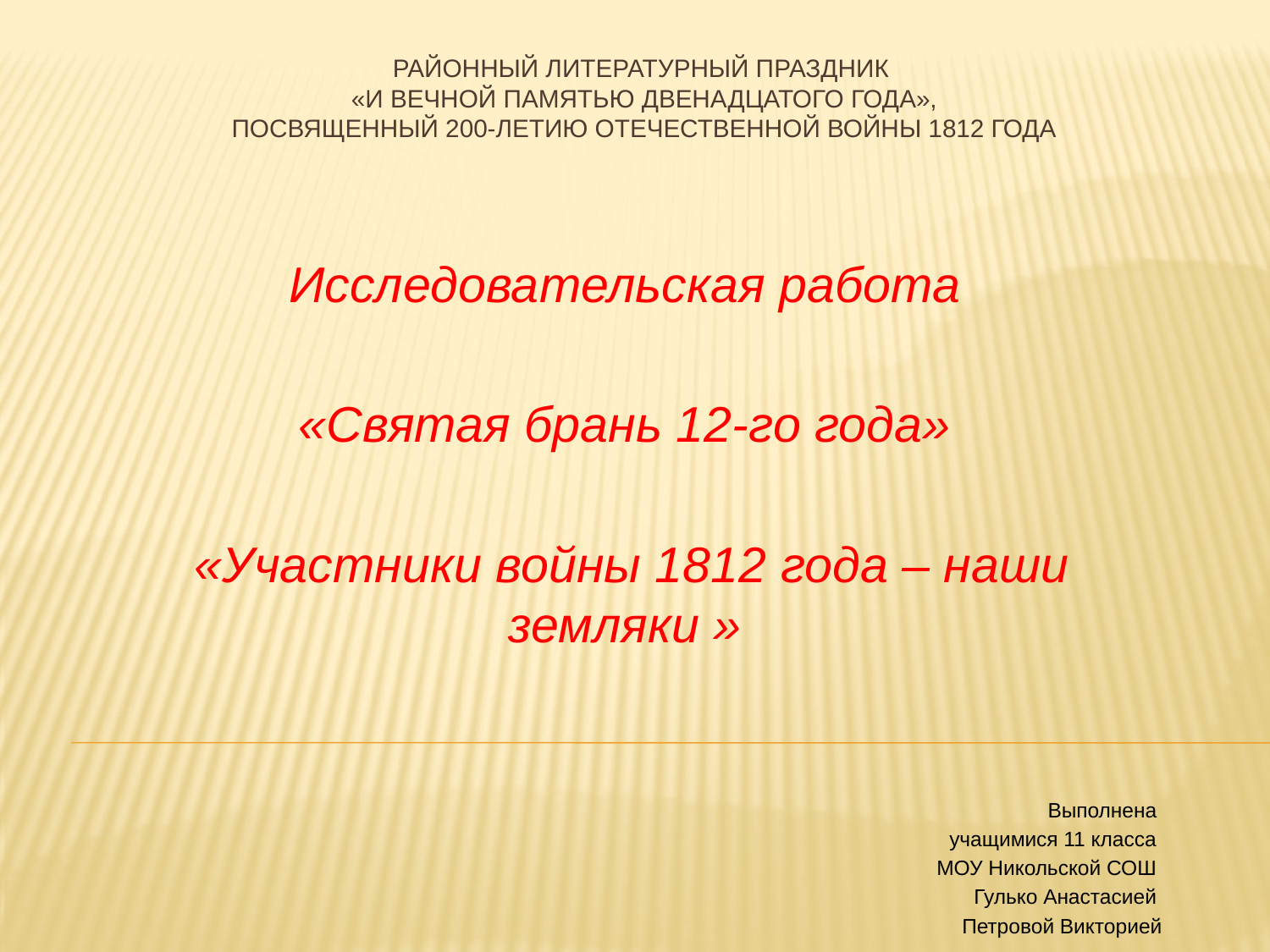

# Районный литературный Праздник «И вечной памятью двенадцатого года», посвященный 200-летию Отечественной войны 1812 года
Исследовательская работа

«Святая брань 12-го года»

 «Участники войны 1812 года – наши земляки »

 Выполнена
учащимися 11 класса
МОУ Никольской СОШ
Гулько Анастасией
Петровой Викторией